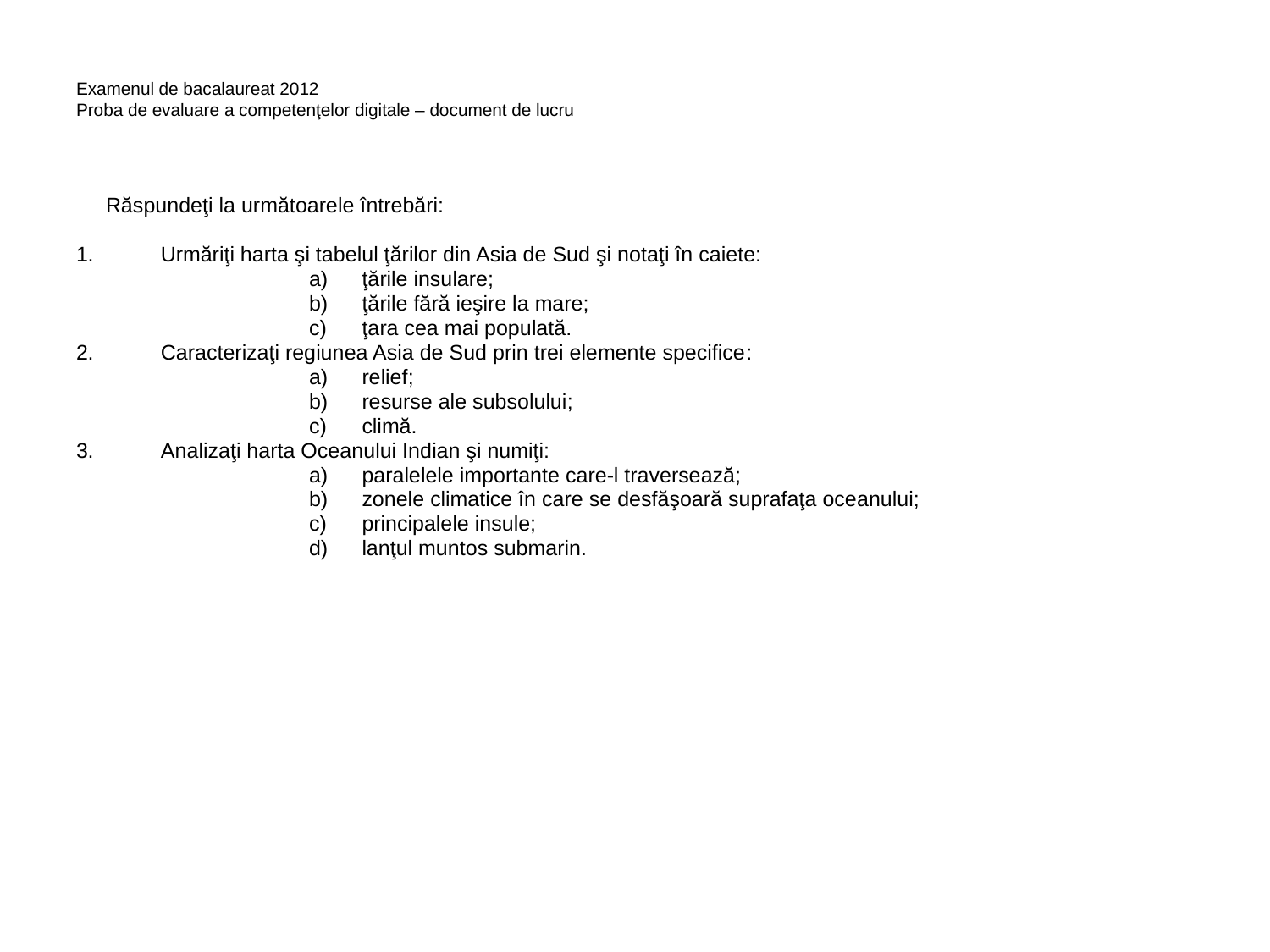

# Examenul de bacalaureat 2012 Proba de evaluare a competenţelor digitale – document de lucru
     Răspundeţi la următoarele întrebări:

Urmăriţi harta şi tabelul ţărilor din Asia de Sud şi notaţi în caiete:
ţările insulare;
ţările fără ieşire la mare;
ţara cea mai populată.
Caracterizaţi regiunea Asia de Sud prin trei elemente specifice:
relief;
resurse ale subsolului;
climă.
Analizaţi harta Oceanului Indian şi numiţi:
paralelele importante care-l traversează;
zonele climatice în care se desfăşoară suprafaţa oceanului;
principalele insule;
lanţul muntos submarin.